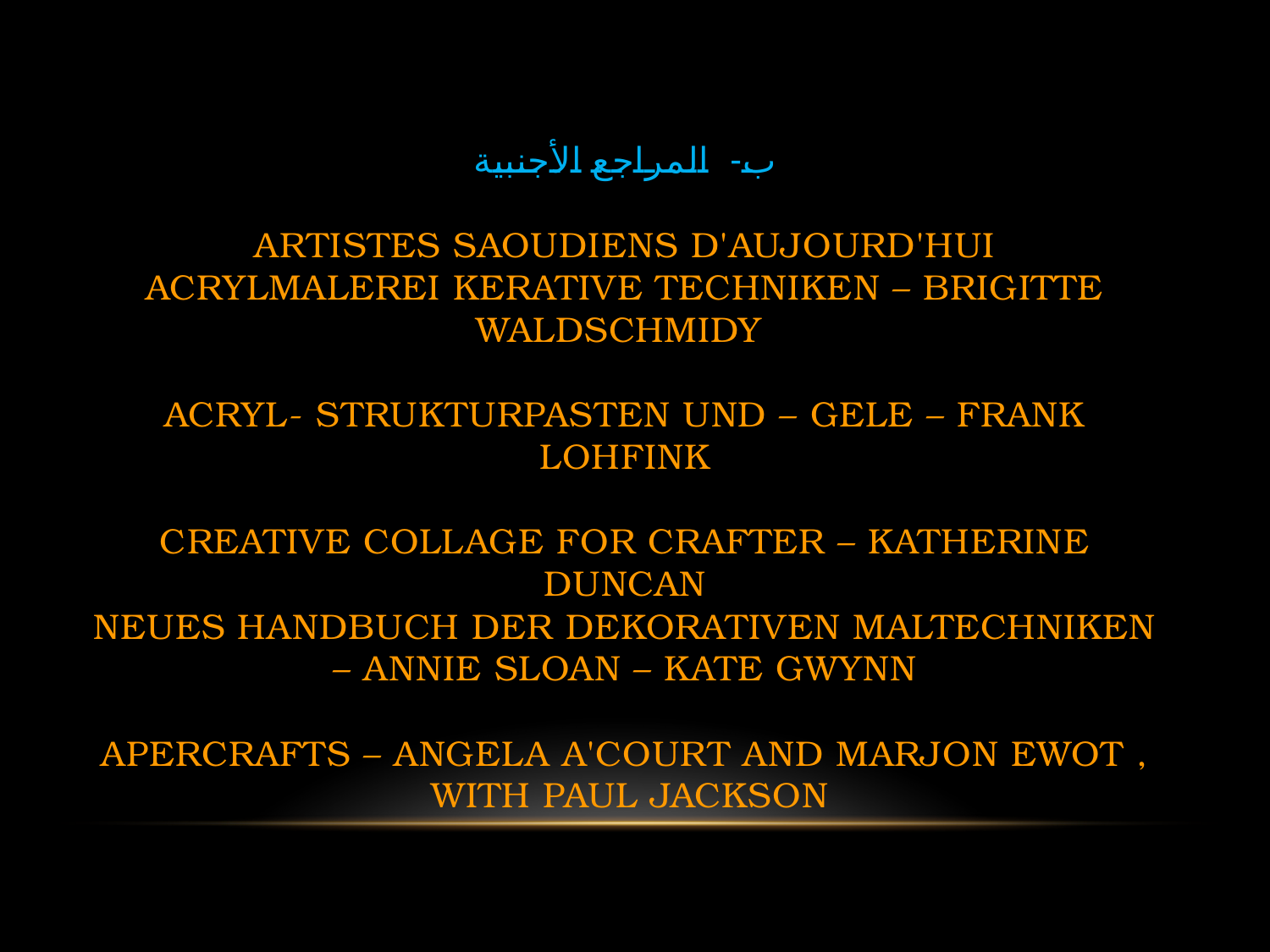

# ب-  المراجع الأجنبية ARTISTES SAOUDIENS D'AUJOURD'HUI ACRYLMALEREI KERATIVE TECHNIKEN – BRIGITTE WALDSCHMIDY ACRYL- STRUKTURPASTEN UND – GELE – FRANK LOHFINK CREATIVE COLLAGE FOR CRAFTER – KATHERINE DUNCAN NEUES HANDBUCH DER DEKORATIVEN MALTECHNIKEN – ANNIE SLOAN – KATE GWYNN APERCRAFTS – ANGELA A'COURT AND MARJON EWOT , WITH PAUL JACKSON